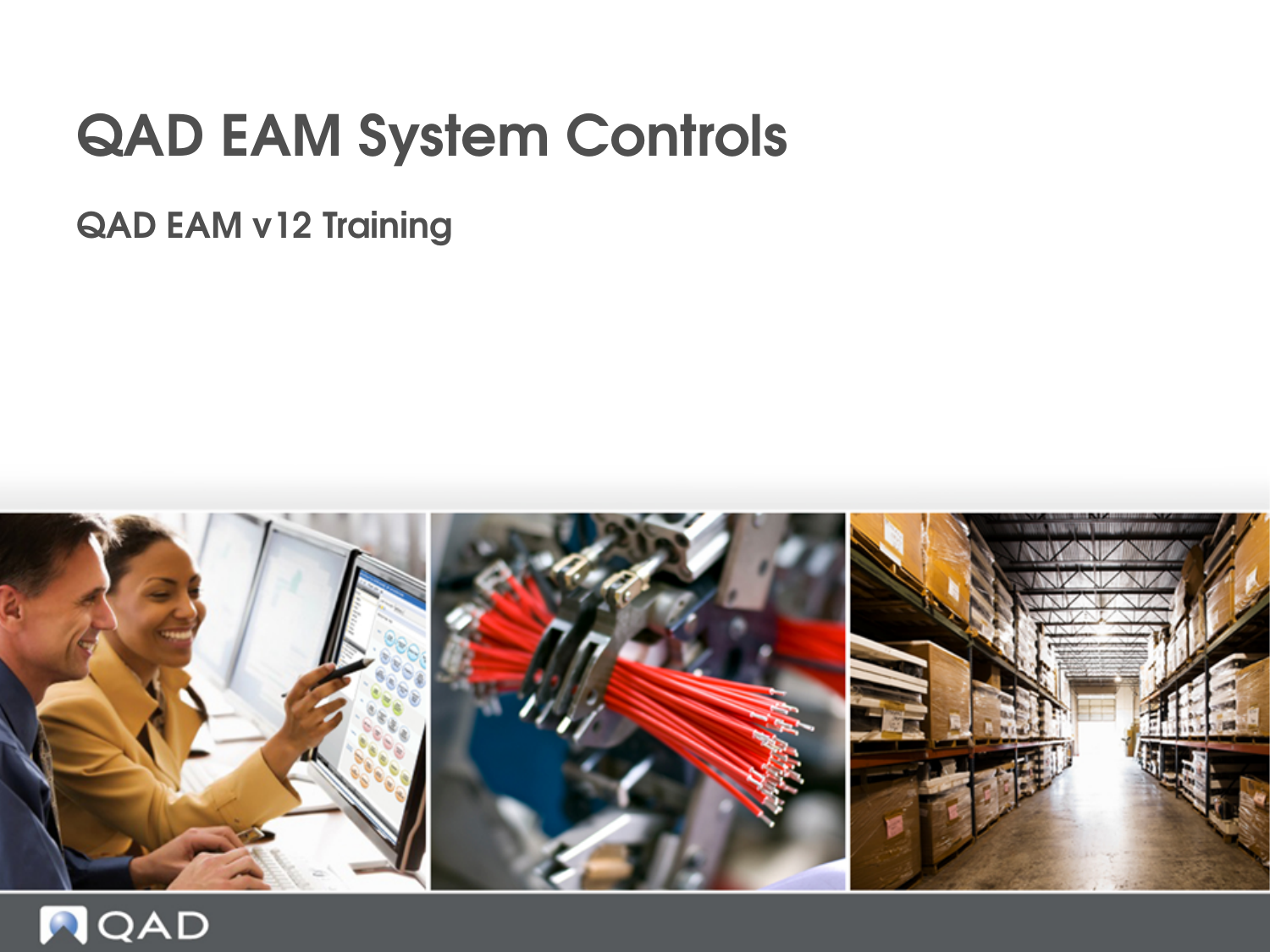

# QAD EAM System Controls
QAD EAM v12 Training